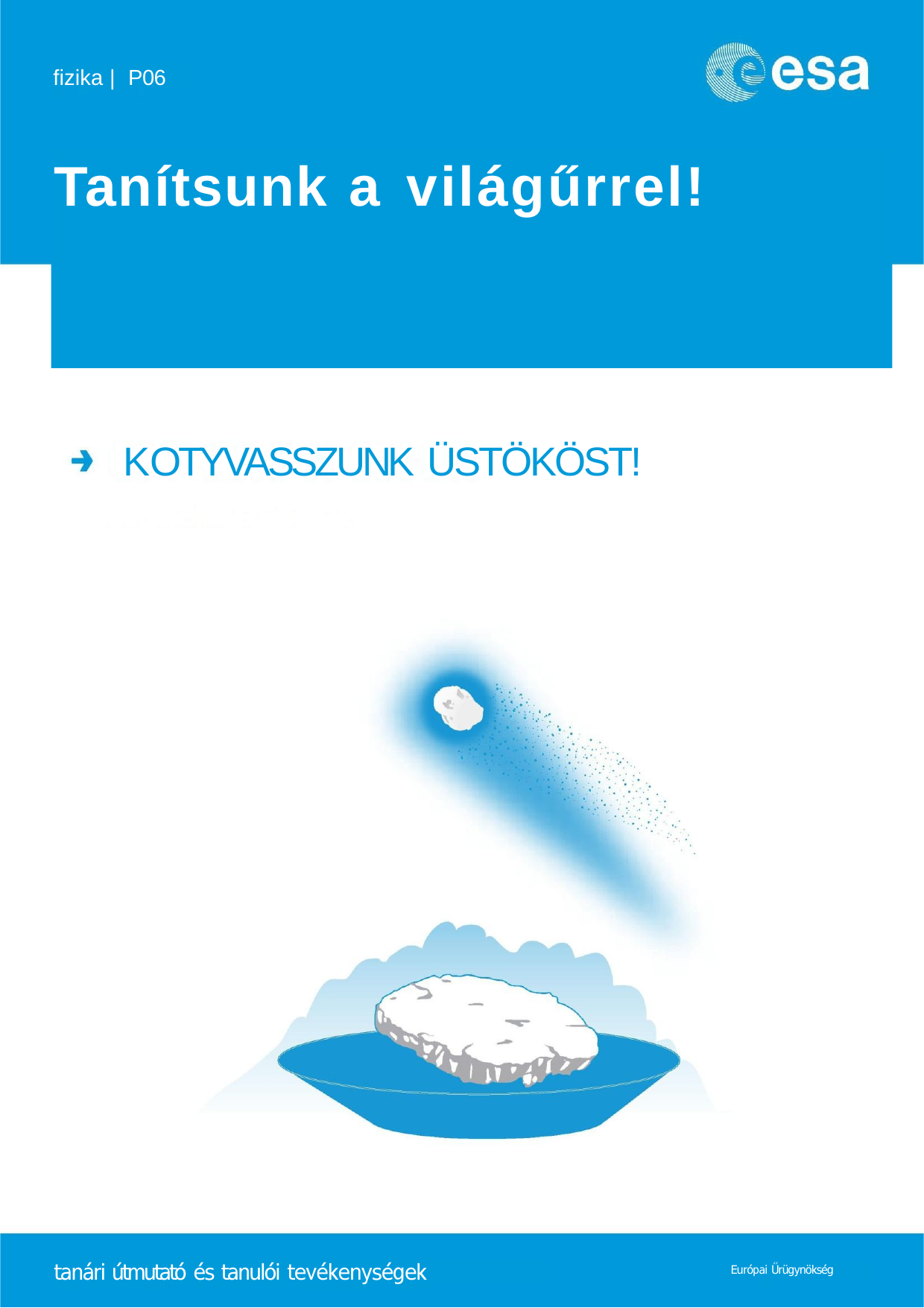

fizika | P06
# Tanítsunk a világűrrel!
KOTYVASSZUNK ÜSTÖKÖST!
tanári útmutató és tanulói tevékenységek
Európai Űrügynökség